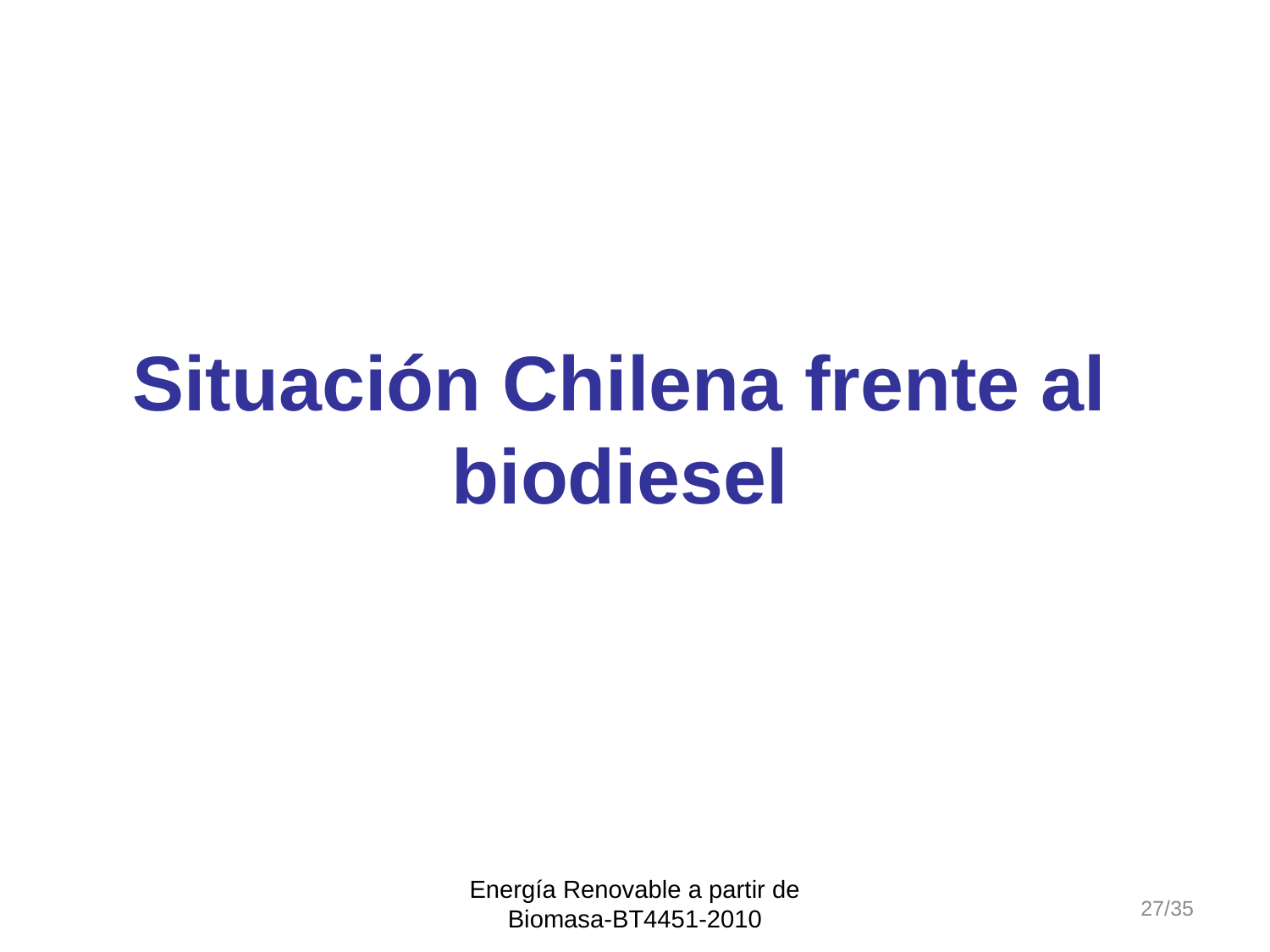

Situación Chilena frente al biodiesel
Energía Renovable a partir de Biomasa-BT4451-2010
27/35